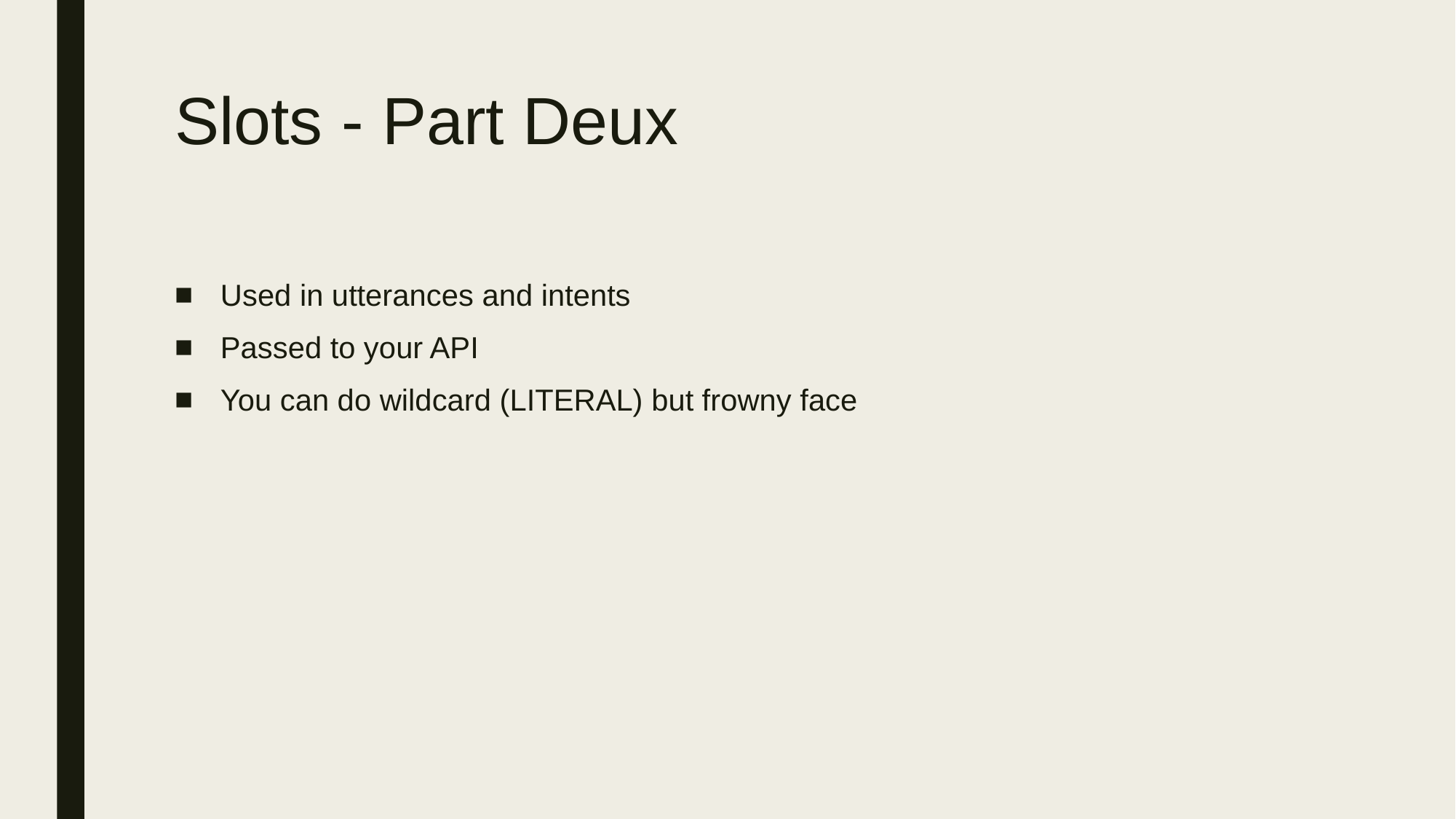

# Slots - Part Deux
Used in utterances and intents
Passed to your API
You can do wildcard (LITERAL) but frowny face